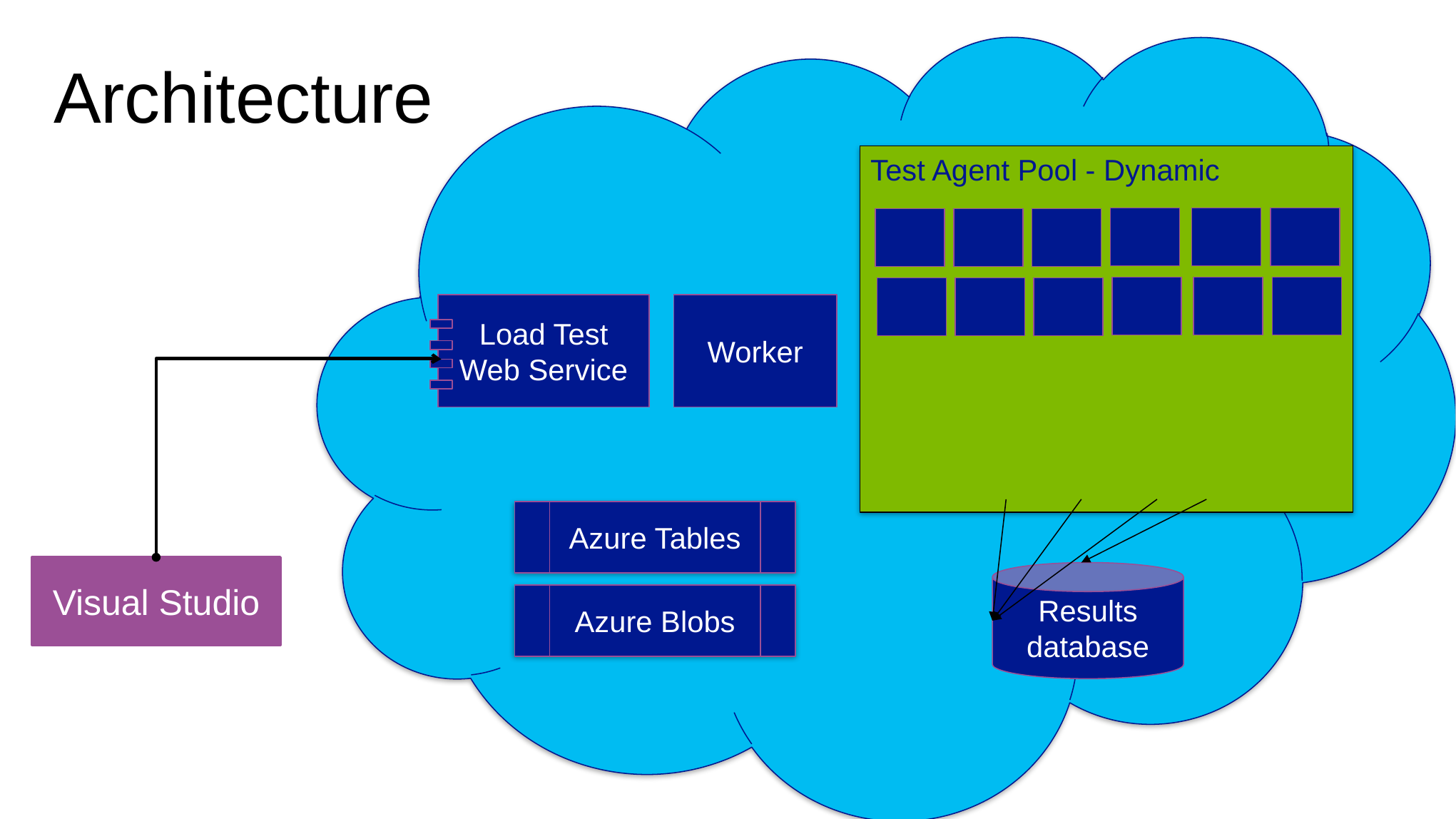

# Architecture
Test Agent Pool - Dynamic

Worker
Load Test Web Service

Azure Tables
Visual Studio
Results database
Azure Blobs